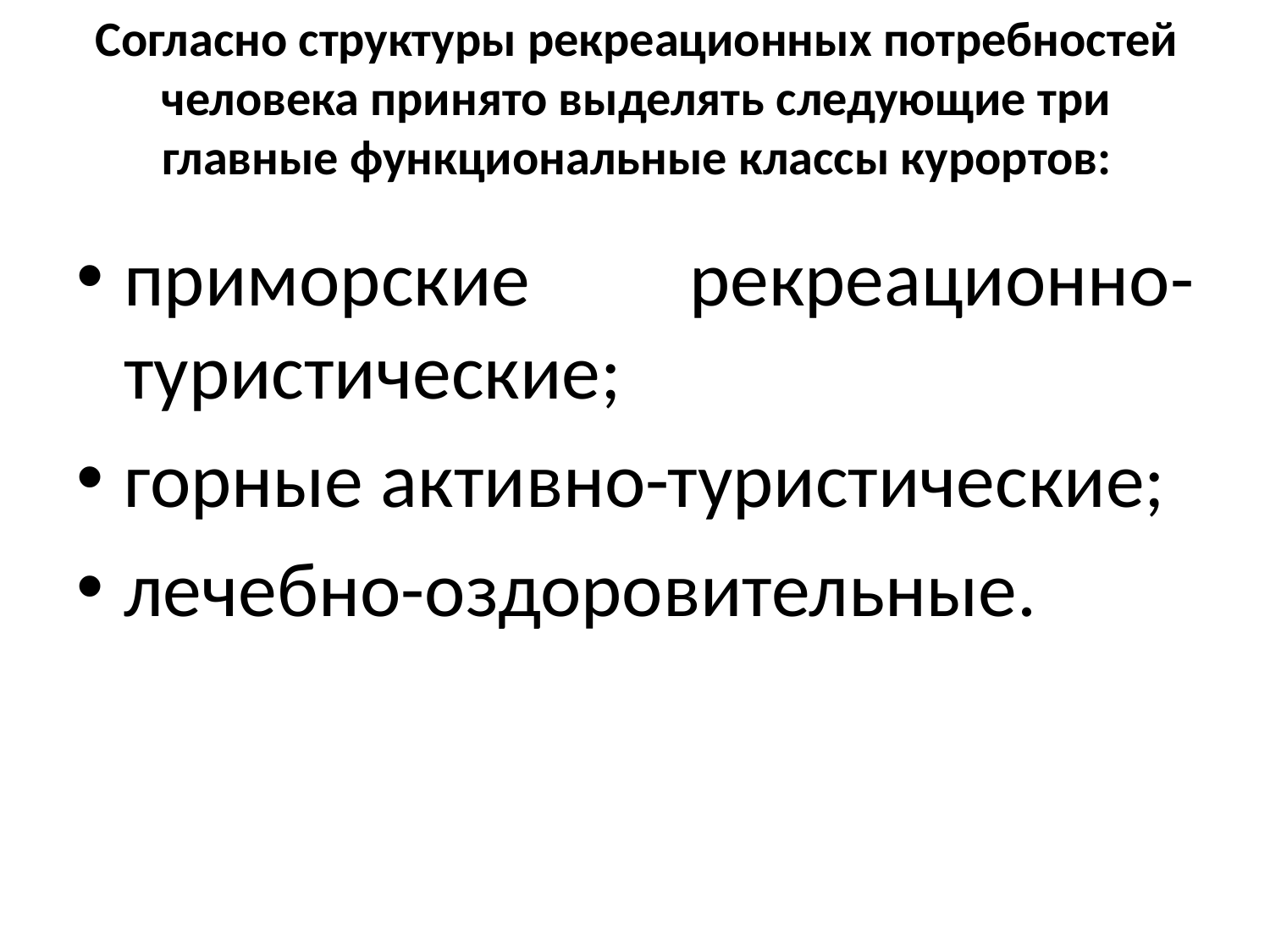

# Согласно структуры рекреационных потребностей человека принято выделять следующие три главные функциональные классы курортов:
приморские рекреационно-туристические;
горные активно-туристические;
лечебно-оздоровительные.